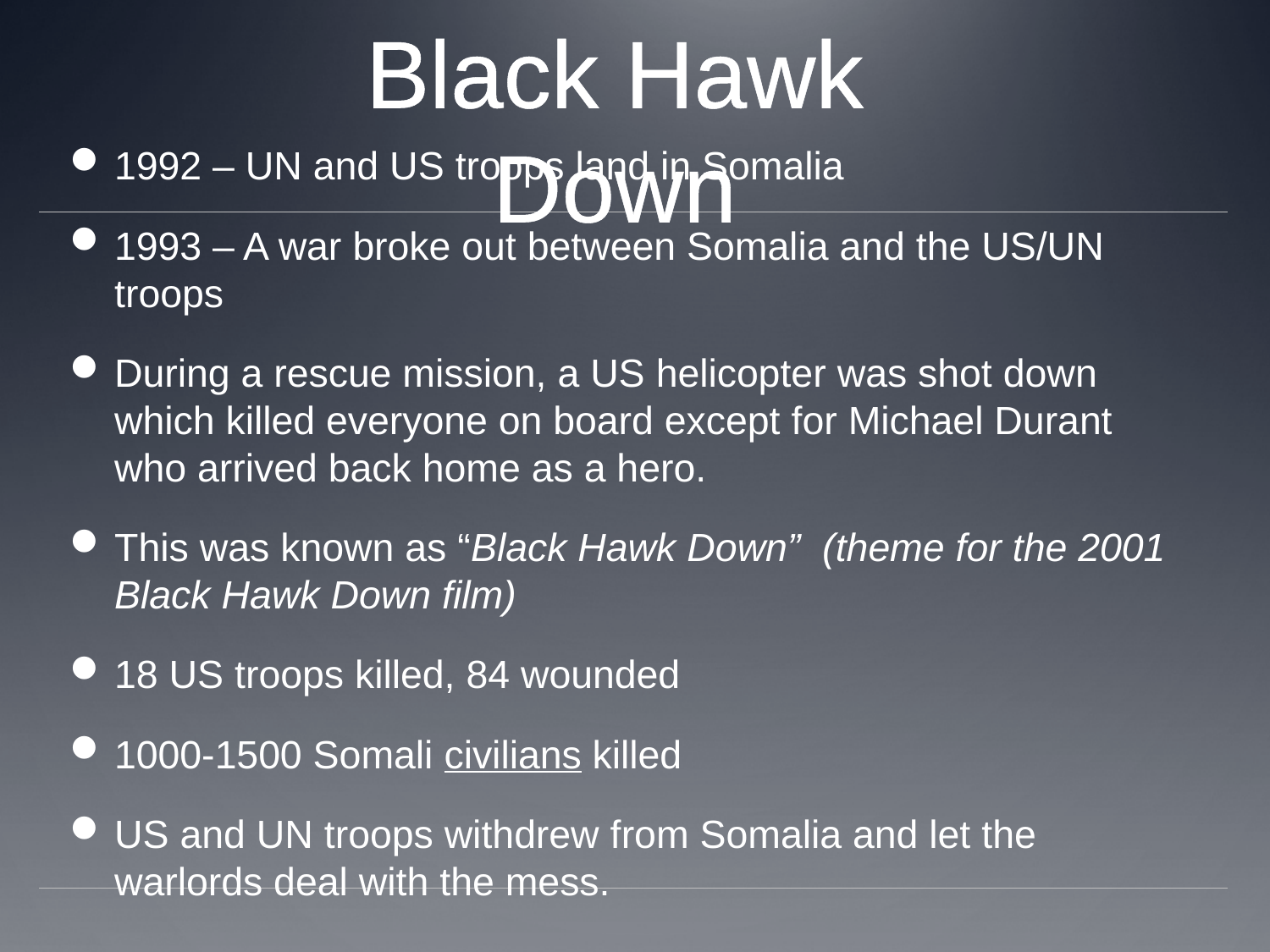

Black Hawk Down
1992 – UN and US troops land in Somalia
1993 – A war broke out between Somalia and the US/UN troops
During a rescue mission, a US helicopter was shot down which killed everyone on board except for Michael Durant who arrived back home as a hero.
This was known as “Black Hawk Down”  (theme for the 2001 Black Hawk Down film)
18 US troops killed, 84 wounded
1000-1500 Somali civilians killed
US and UN troops withdrew from Somalia and let the warlords deal with the mess.